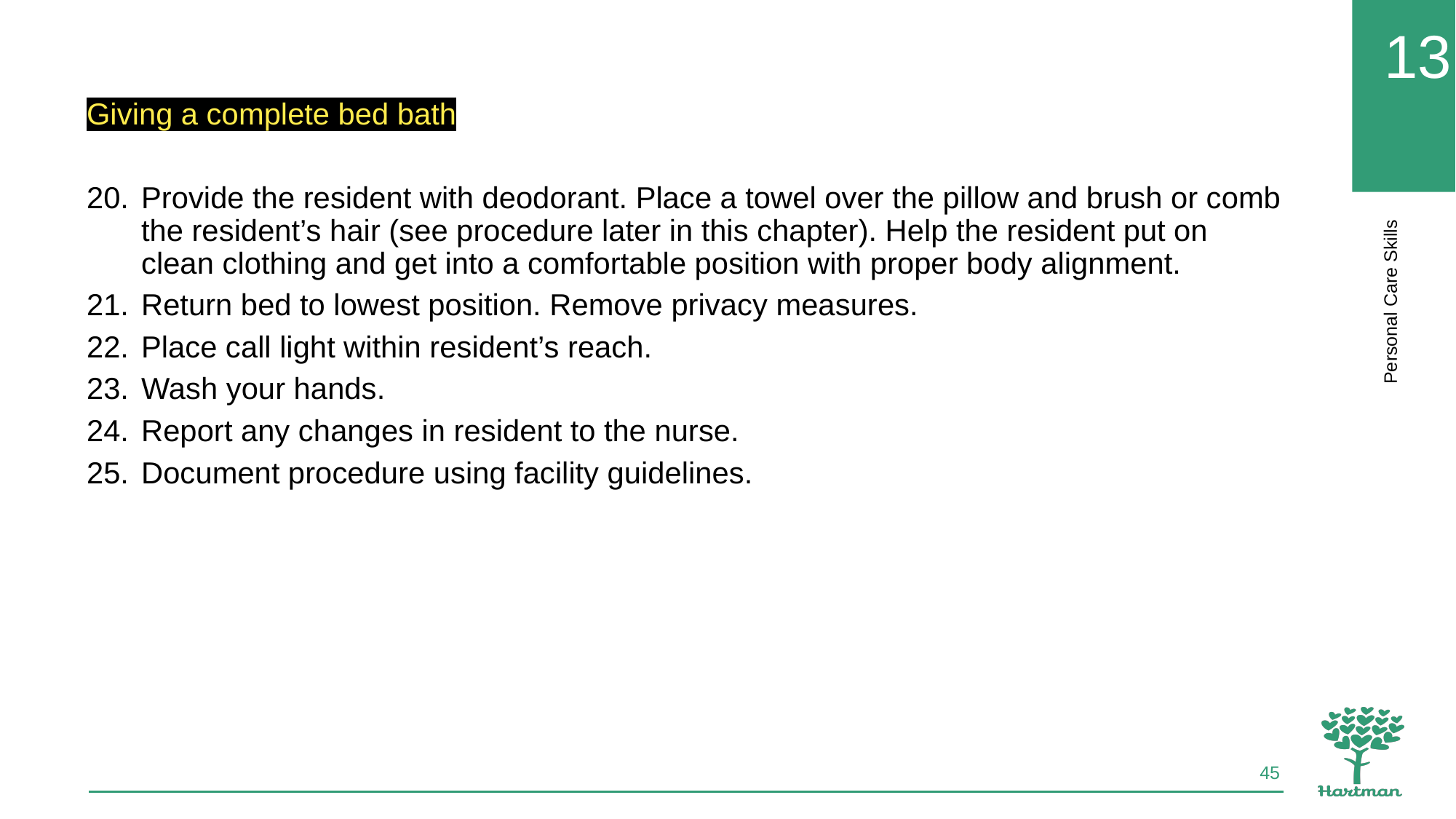

Giving a complete bed bath

Provide the resident with deodorant. Place a towel over the pillow and brush or comb the resident’s hair (see procedure later in this chapter). Help the resident put on clean clothing and get into a comfortable position with proper body alignment.
Return bed to lowest position. Remove privacy measures.
Place call light within resident’s reach.
Wash your hands.
Report any changes in resident to the nurse.
Document procedure using facility guidelines.

45